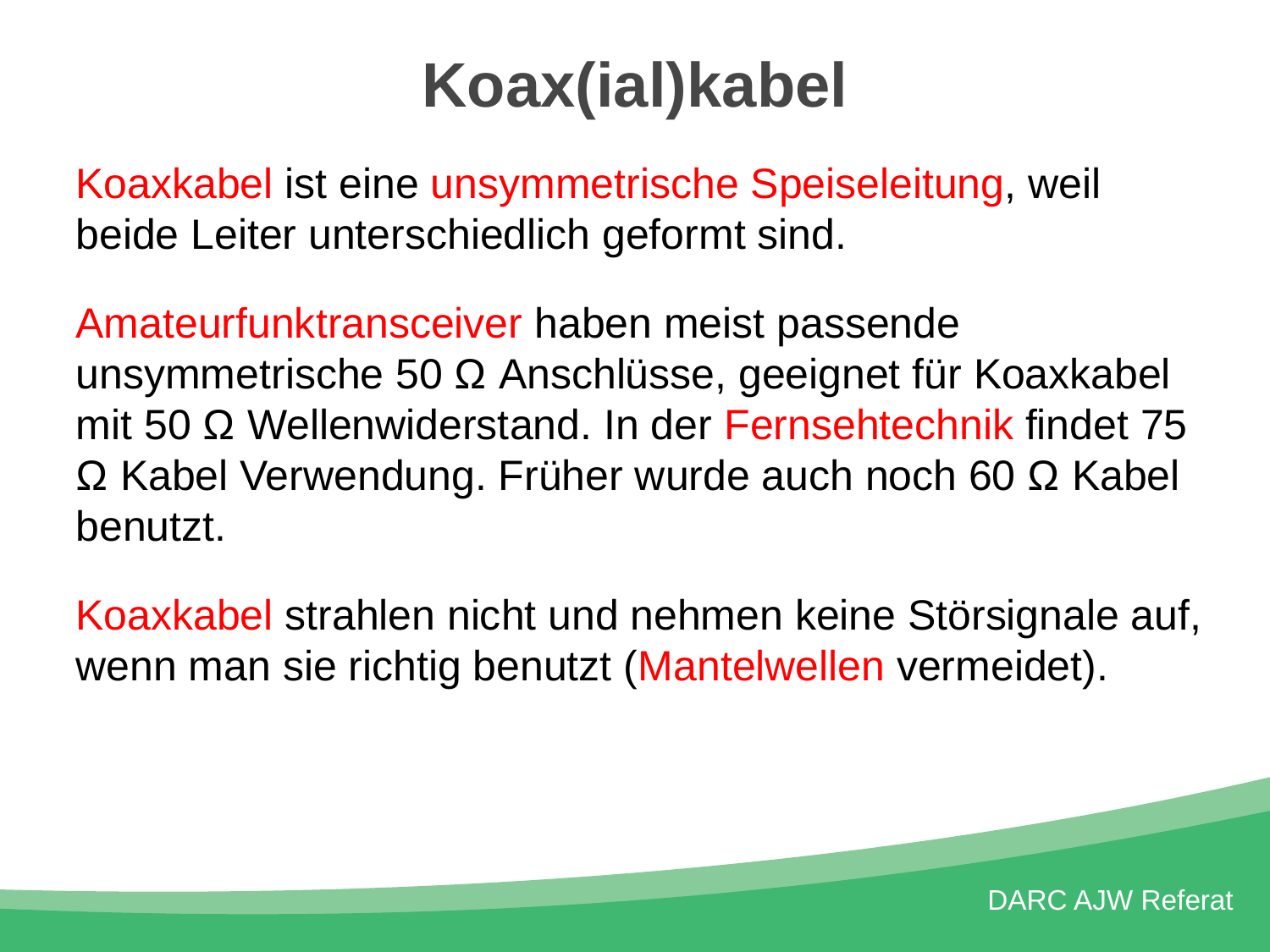

Koax(ial)kabel
Koaxkabel ist eine unsymmetrische Speiseleitung, weil beide Leiter unterschiedlich geformt sind.
Amateurfunktransceiver haben meist passende unsymmetrische 50 Ω Anschlüsse, geeignet für Koaxkabel mit 50 Ω Wellenwiderstand. In der Fernsehtechnik findet 75 Ω Kabel Verwendung. Früher wurde auch noch 60 Ω Kabel benutzt.
Koaxkabel strahlen nicht und nehmen keine Störsignale auf, wenn man sie richtig benutzt (Mantelwellen vermeidet).